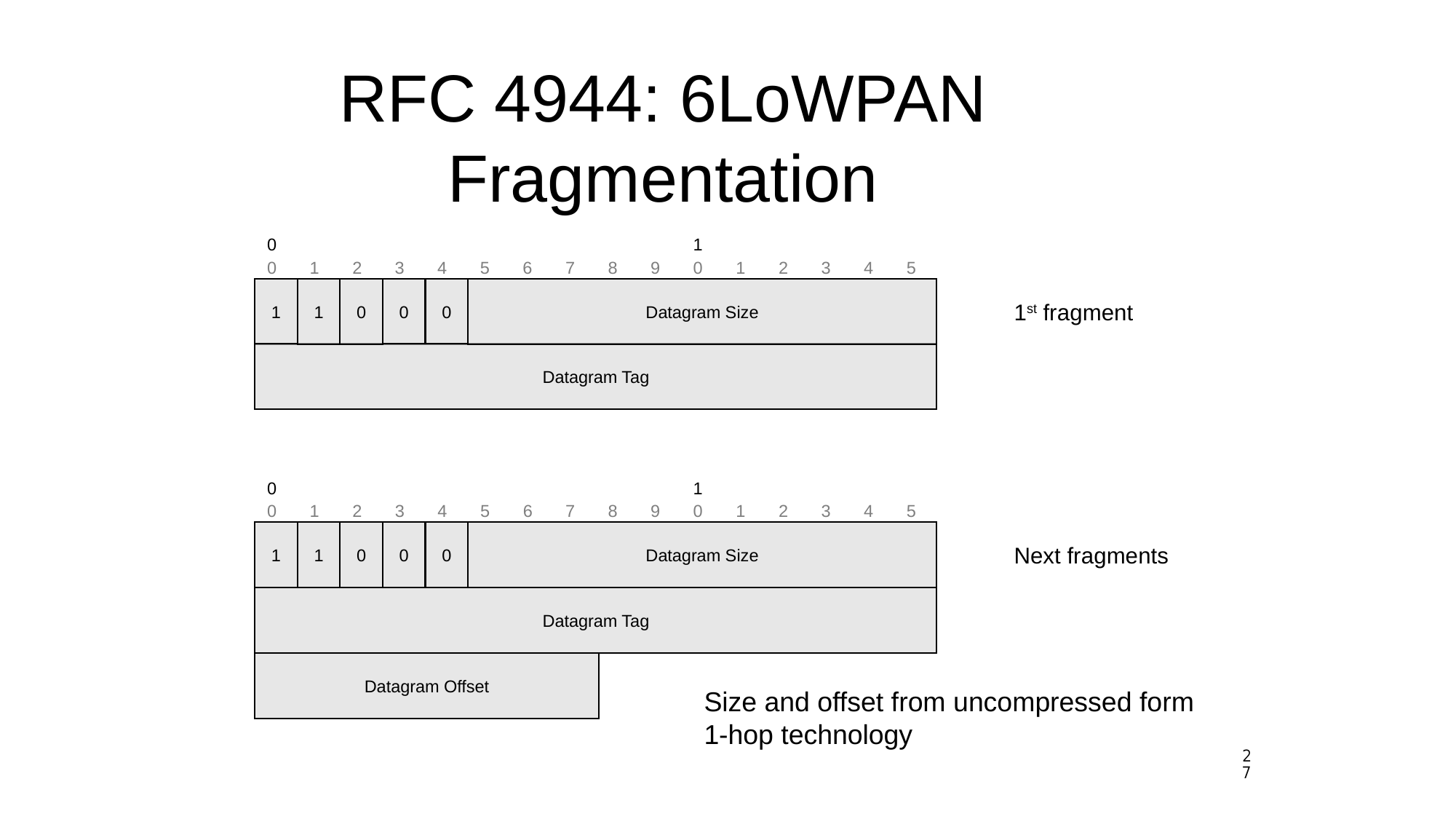

# RFC 4944: 6LoWPAN Fragmentation
0
1
0
1
2
3
4
5
6
7
8
9
0
1
2
3
4
5
1
1
0
0
0
Datagram Size
                  1st fragment
Datagram Tag
0
1
0
1
2
3
4
5
6
7
8
9
0
1
2
3
4
5
1
1
0
0
0
Datagram Size
                  Next fragments
Datagram Tag
Datagram Offset
Size and offset from uncompressed form
1-hop technology
27